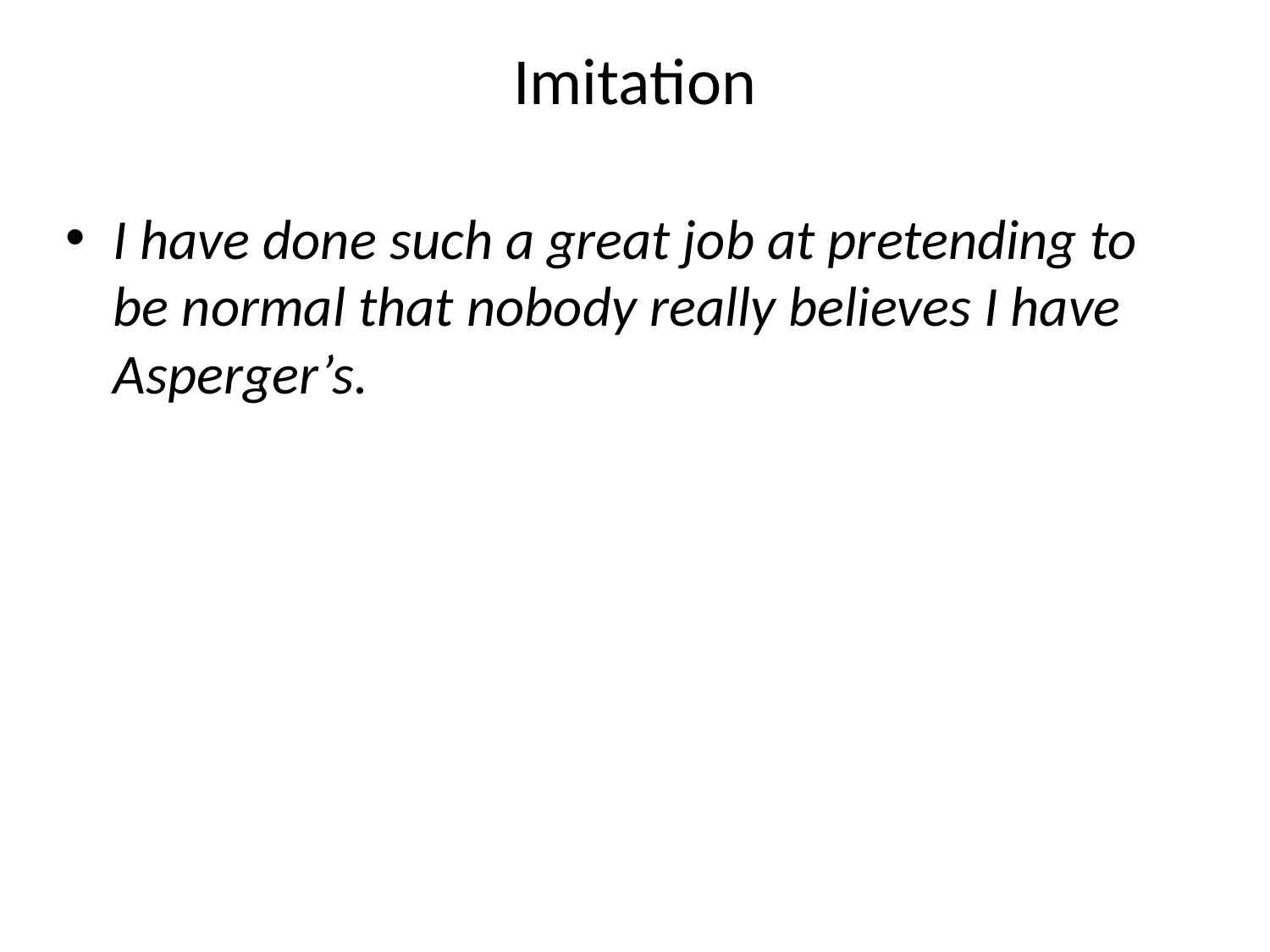

# Imitation
I have done such a great job at pretending to be normal that nobody really believes I have Asperger’s.